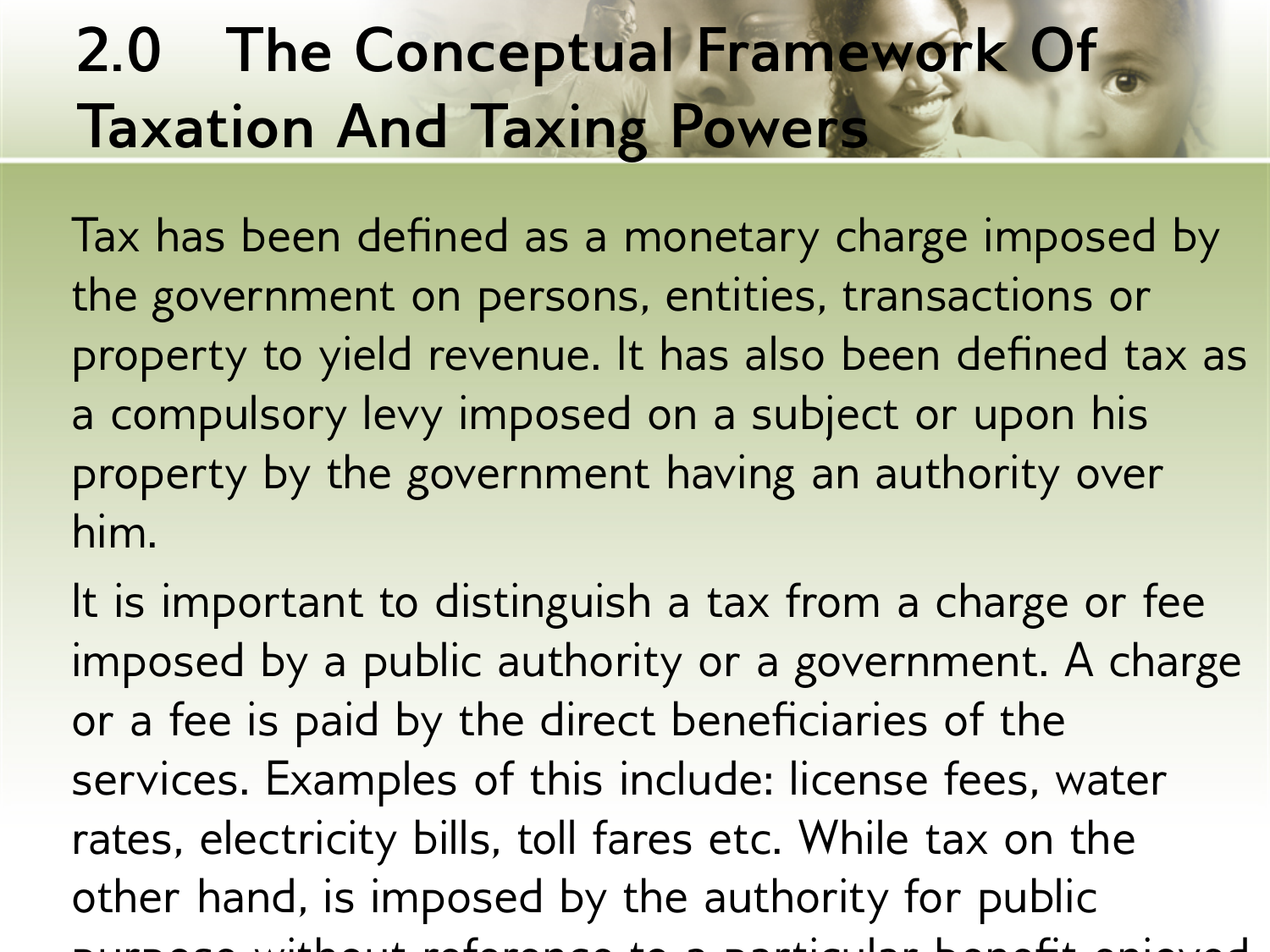

# 2.0   The Conceptual Framework Of Taxation And Taxing Powers
Tax has been defined as a monetary charge imposed by the government on persons, entities, transactions or property to yield revenue. It has also been defined tax as a compulsory levy imposed on a subject or upon his property by the government having an authority over him.
It is important to distinguish a tax from a charge or fee imposed by a public authority or a government. A charge or a fee is paid by the direct beneficiaries of the services. Examples of this include: license fees, water rates, electricity bills, toll fares etc. While tax on the other hand, is imposed by the authority for public purpose without reference to a particular benefit enjoyed by the taxpayer.